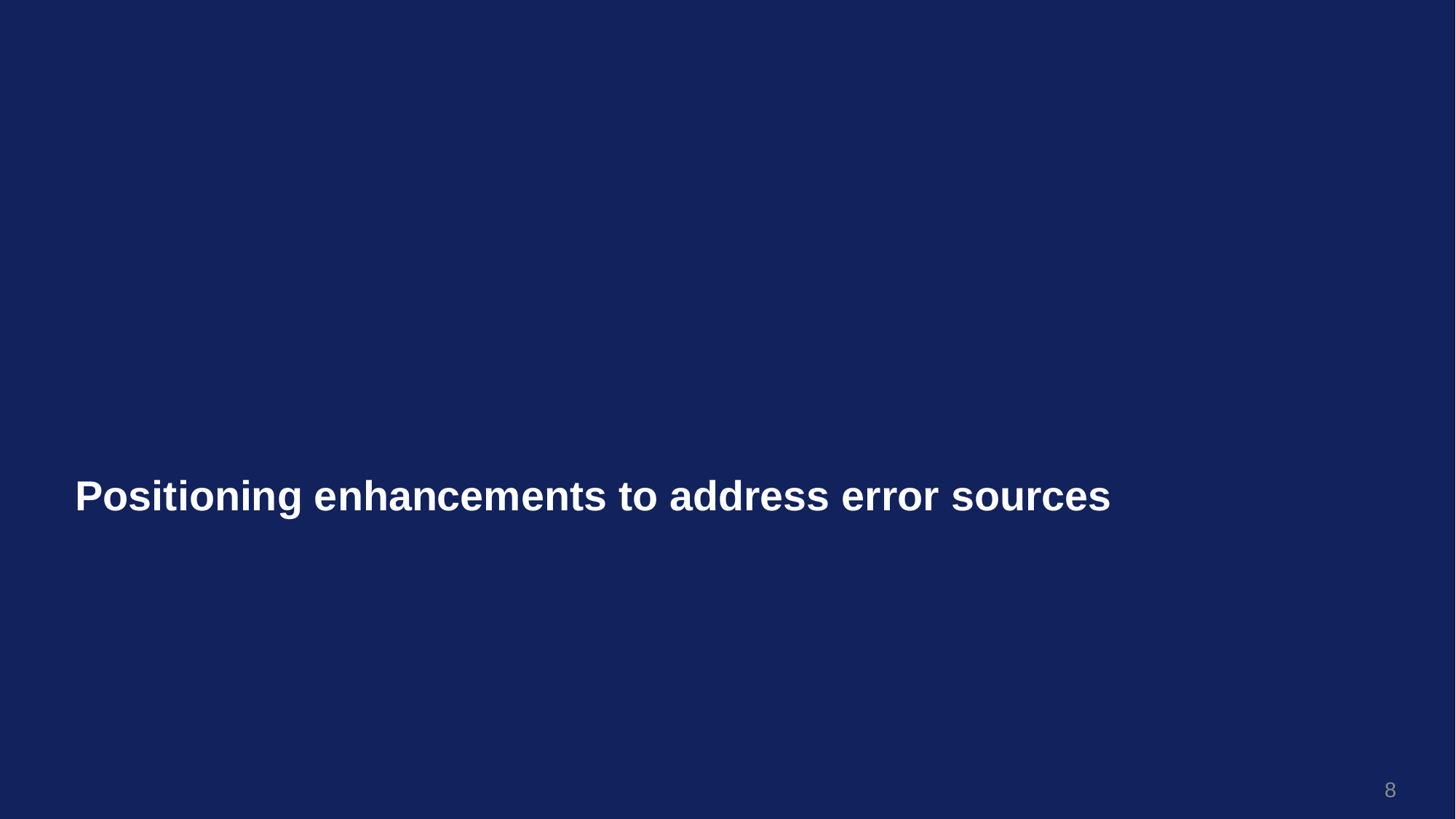

# Positioning enhancements to address error sources
8